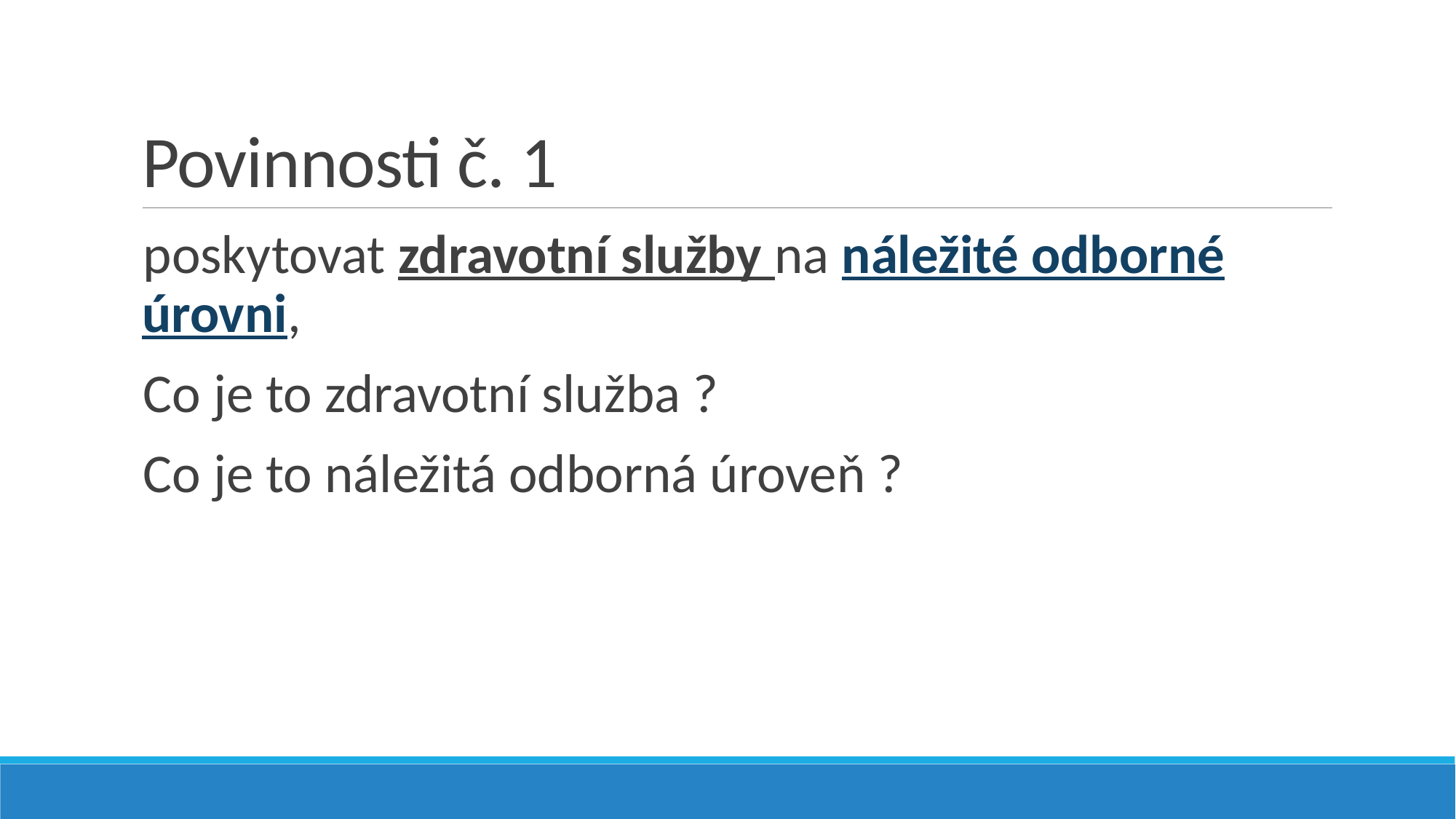

# Povinnosti č. 1
poskytovat zdravotní služby na náležité odborné úrovni,
Co je to zdravotní služba ?
Co je to náležitá odborná úroveň ?